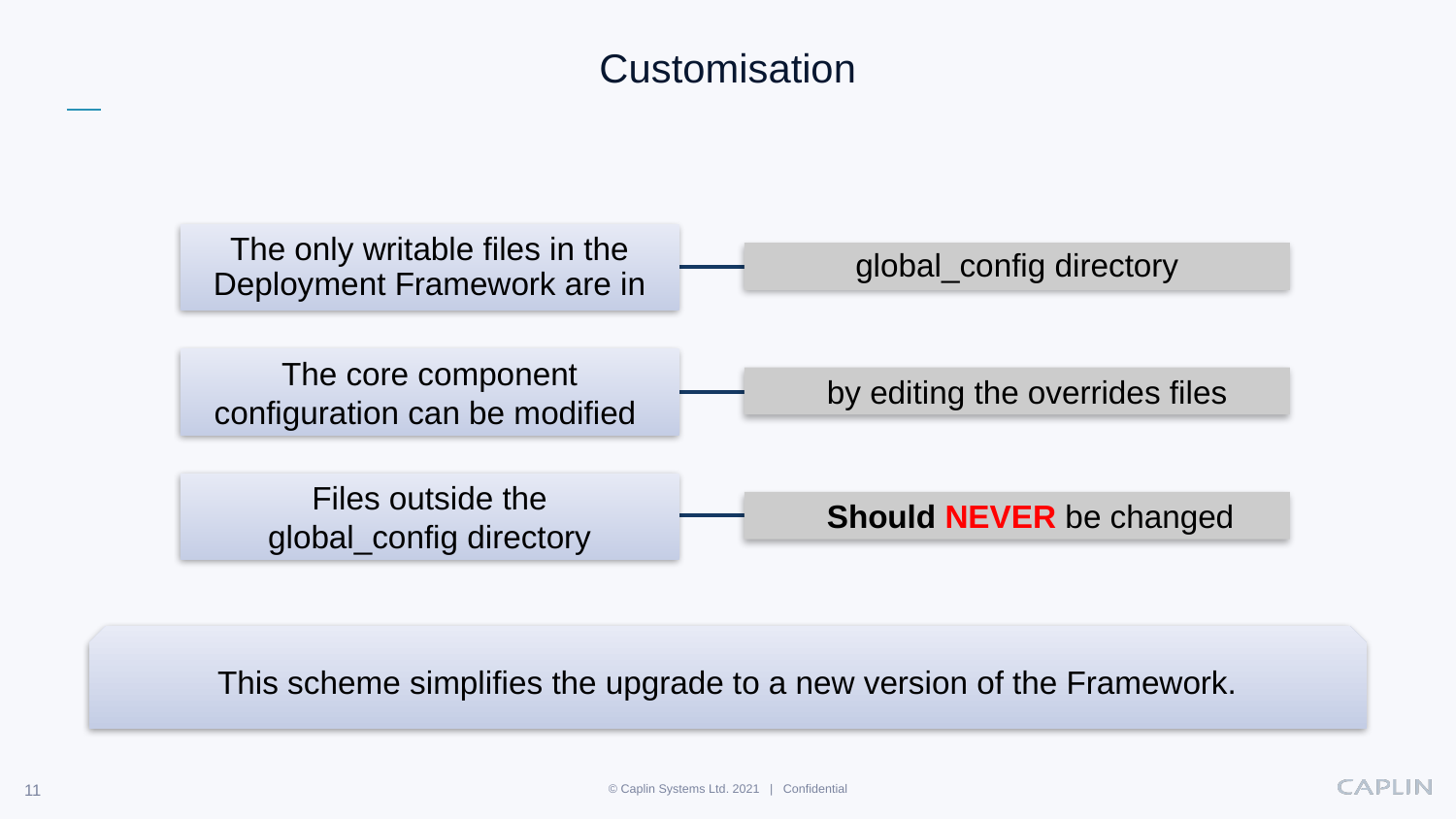

Customisation

The only writable files in the Deployment Framework are in
global_config directory

The core component configuration can be modified
by editing the overrides files

Files outside the
global_config directory
Should NEVER be changed
This scheme simplifies the upgrade to a new version of the Framework.